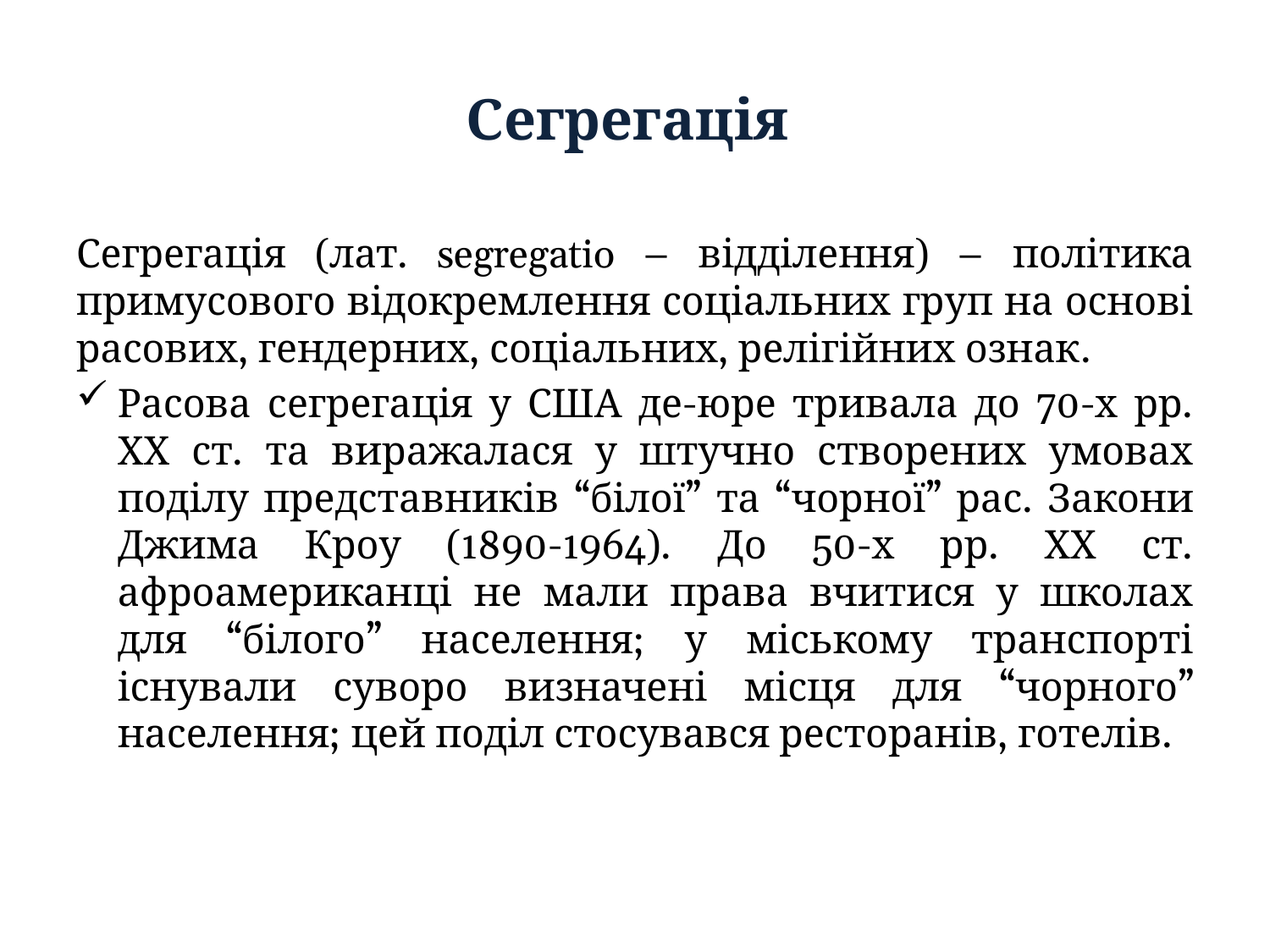

# Сегрегація
Сегрегація (лат. segregatio – відділення) – політика примусового відокремлення соціальних груп на основі расових, гендерних, соціальних, релігійних ознак.
Расова сегрегація у США де-юре тривала до 70-х рр. ХХ ст. та виражалася у штучно створених умовах поділу представників “білої” та “чорної” рас. Закони Джима Кроу (1890-1964). До 50-х рр. ХХ ст. афроамериканці не мали права вчитися у школах для “білого” населення; у міському транспорті існували суворо визначені місця для “чорного” населення; цей поділ стосувався ресторанів, готелів.